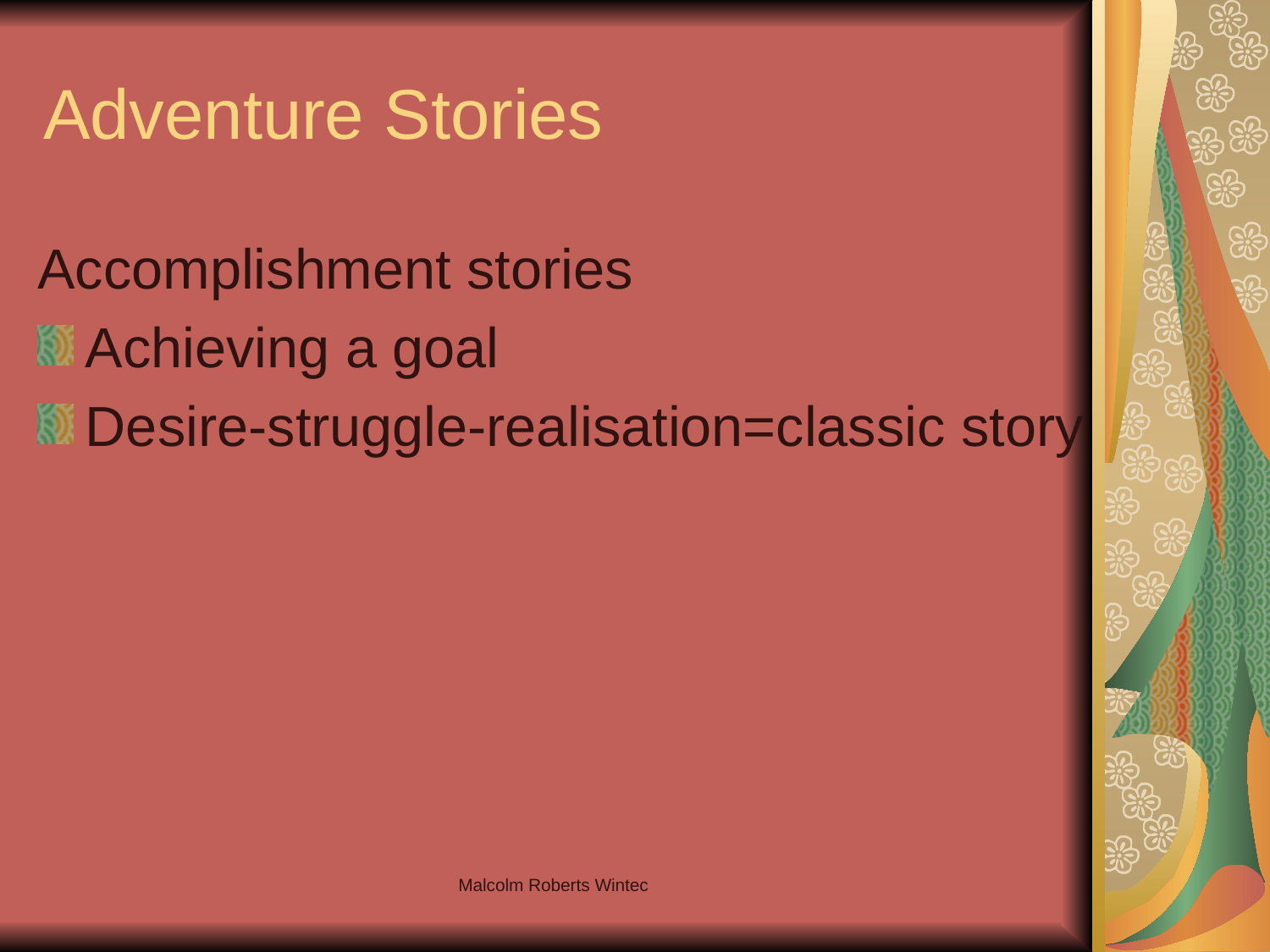

# Adventure Stories
Accomplishment stories
Achieving a goal
Desire-struggle-realisation=classic story
Malcolm Roberts Wintec